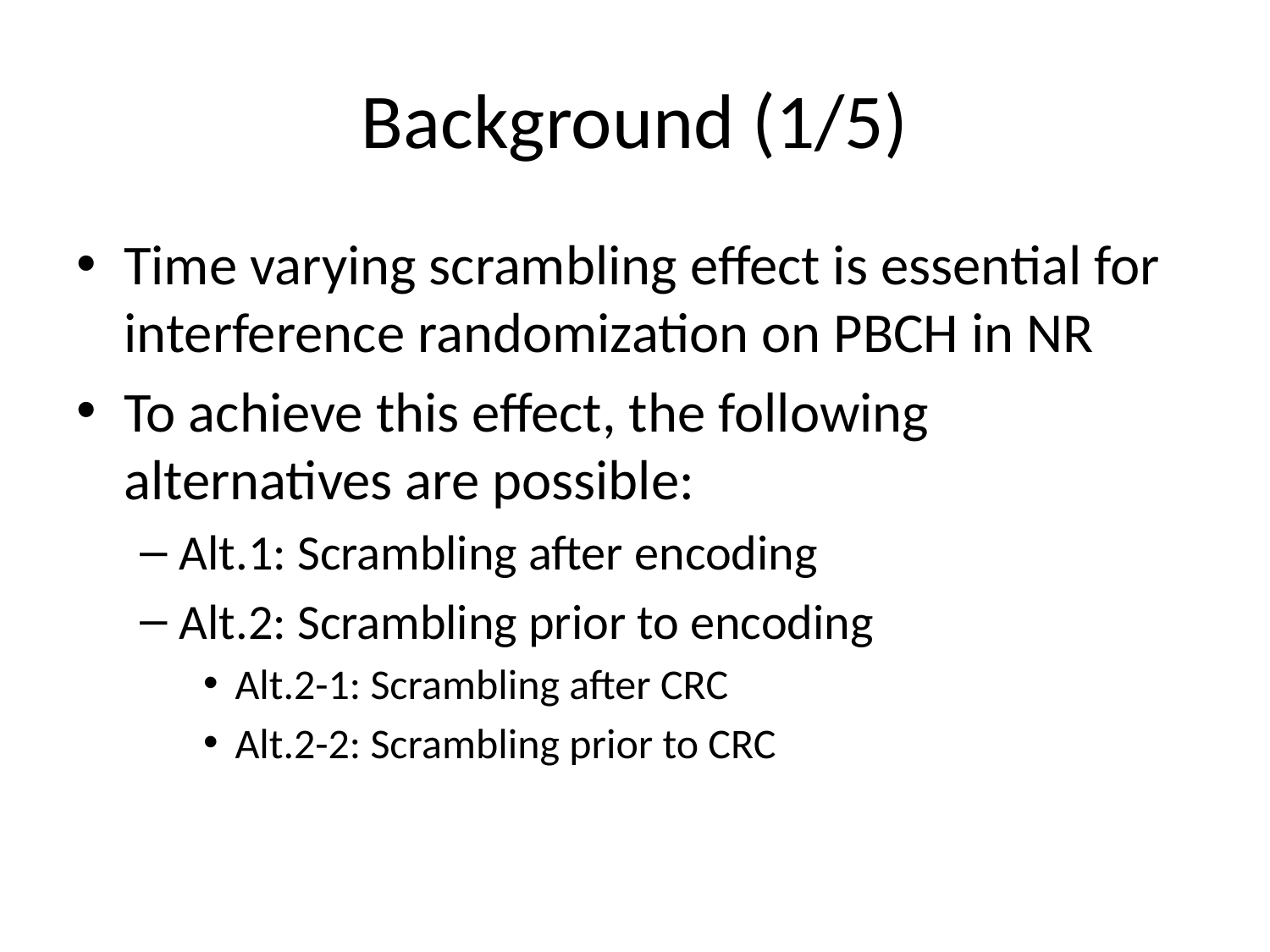

# Background (1/5)
Time varying scrambling effect is essential for interference randomization on PBCH in NR
To achieve this effect, the following alternatives are possible:
Alt.1: Scrambling after encoding
Alt.2: Scrambling prior to encoding
Alt.2-1: Scrambling after CRC
Alt.2-2: Scrambling prior to CRC